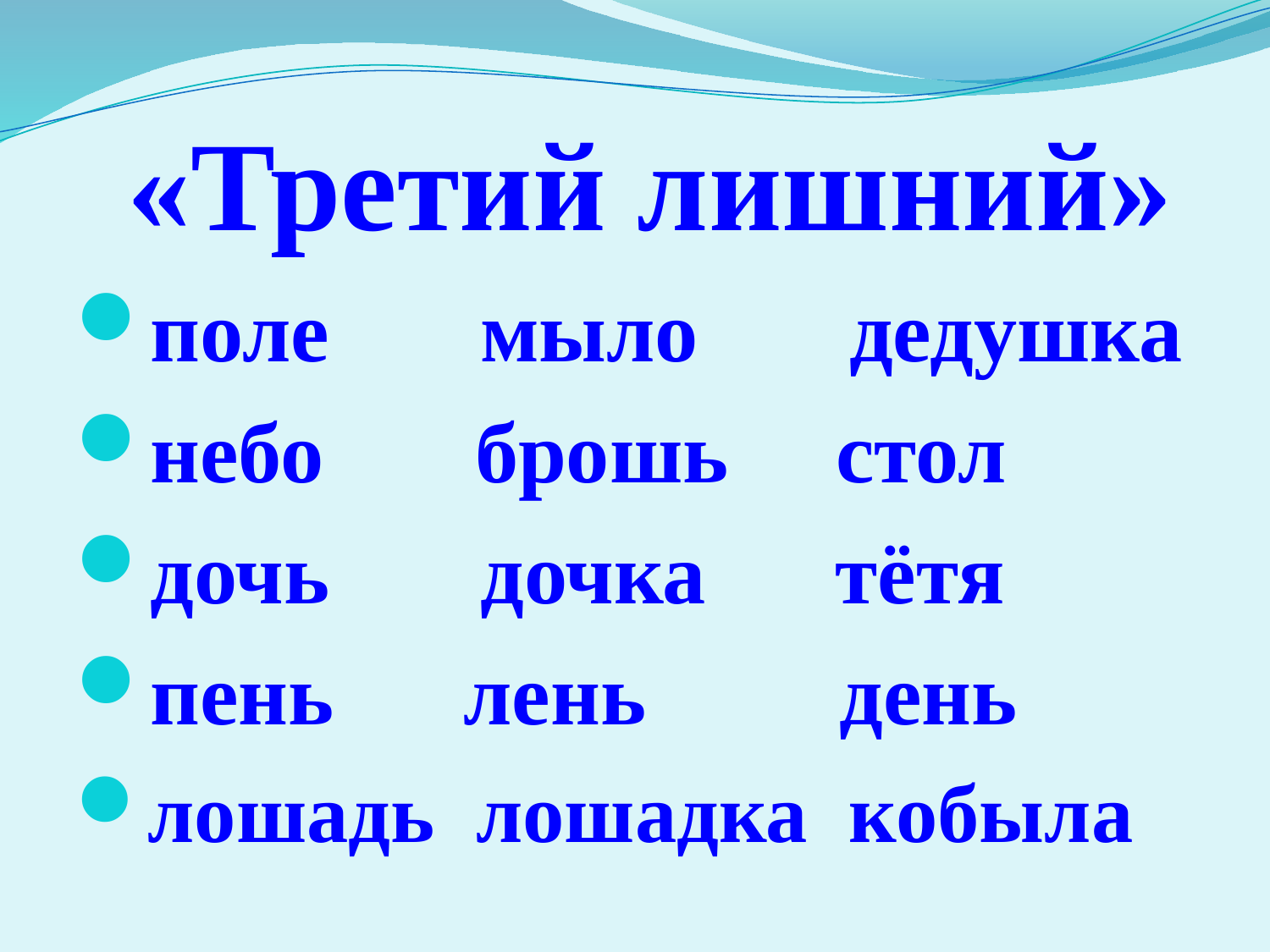

# «Третий лишний»
поле       мыло       дедушка
небо       брошь     стол
дочь       дочка      тётя
пень      лень         день
лошадь  лошадка  кобыла